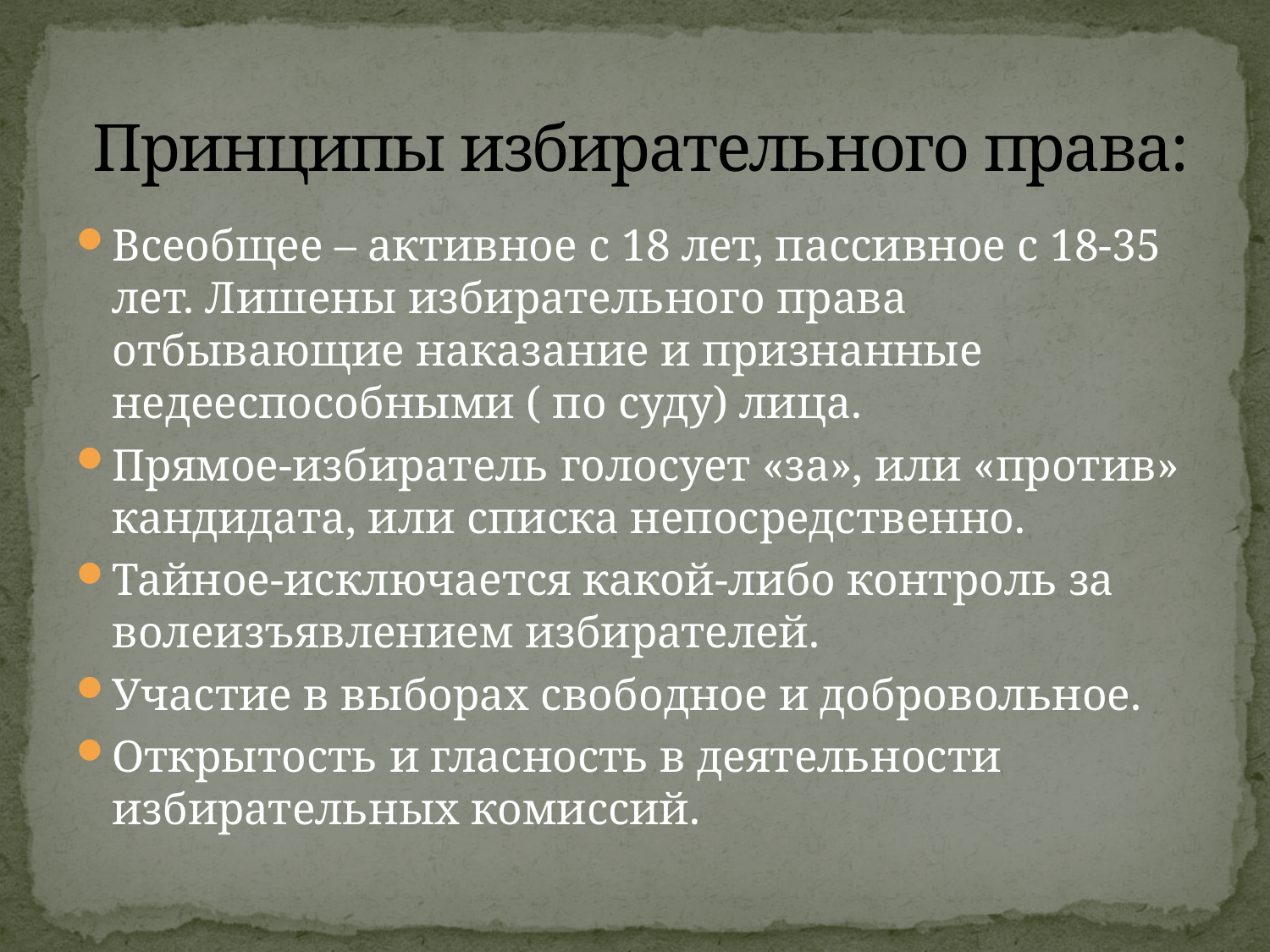

# Принципы избирательного права:
Всеобщее – активное с 18 лет, пассивное с 18-35 лет. Лишены избирательного права отбывающие наказание и признанные недееспособными ( по суду) лица.
Прямое-избиратель голосует «за», или «против» кандидата, или списка непосредственно.
Тайное-исключается какой-либо контроль за волеизъявлением избирателей.
Участие в выборах свободное и добровольное.
Открытость и гласность в деятельности избирательных комиссий.